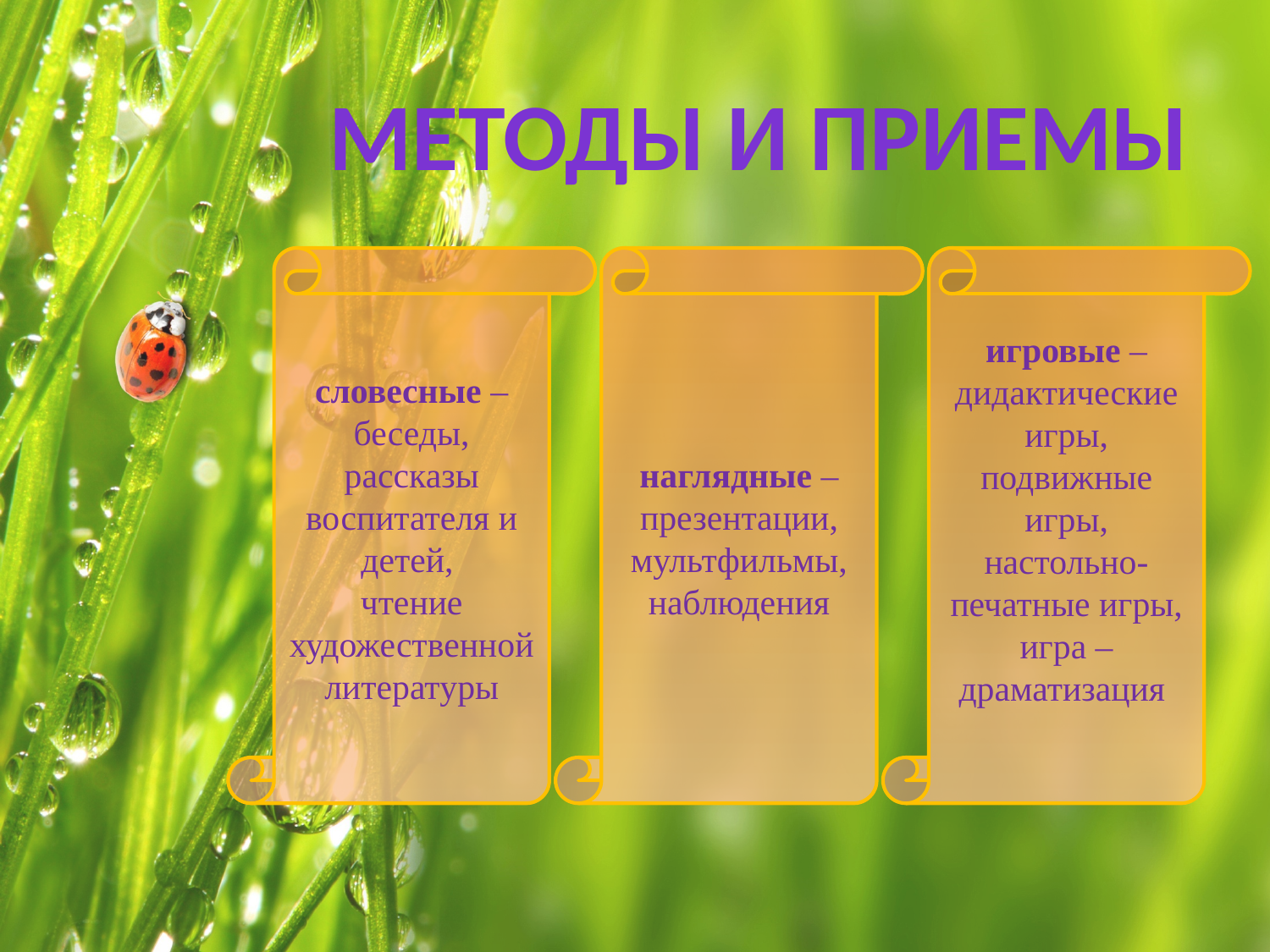

МЕТОДЫ И ПРИЕМЫ
словесные – беседы, рассказы воспитателя и детей,
чтение художественной литературы
наглядные – презентации, мультфильмы, наблюдения
игровые – дидактические игры, подвижные игры, настольно-печатные игры, игра – драматизация